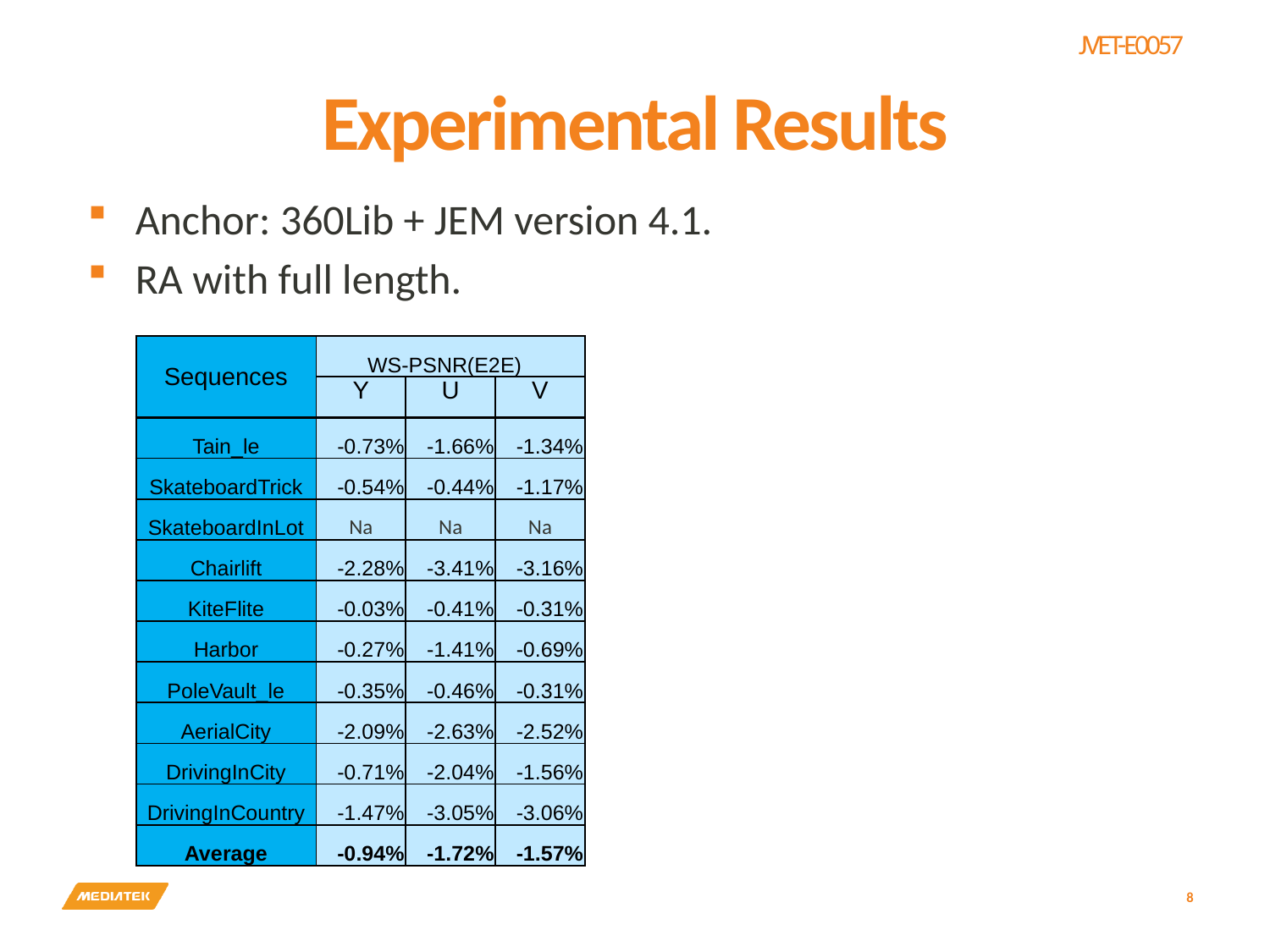

# Experimental Results
Anchor: 360Lib + JEM version 4.1.
RA with full length.
| Sequences | WS-PSNR(E2E) |  |  |
| --- | --- | --- | --- |
|  | Y | U | V |
| Tain\_le | -0.73% | -1.66% | -1.34% |
| SkateboardTrick | -0.54% | -0.44% | -1.17% |
| SkateboardInLot | Na | Na | Na |
| Chairlift | -2.28% | -3.41% | -3.16% |
| KiteFlite | -0.03% | -0.41% | -0.31% |
| Harbor | -0.27% | -1.41% | -0.69% |
| PoleVault\_le | -0.35% | -0.46% | -0.31% |
| AerialCity | -2.09% | -2.63% | -2.52% |
| DrivingInCity | -0.71% | -2.04% | -1.56% |
| DrivingInCountry | -1.47% | -3.05% | -3.06% |
| Average | -0.94% | -1.72% | -1.57% |
8